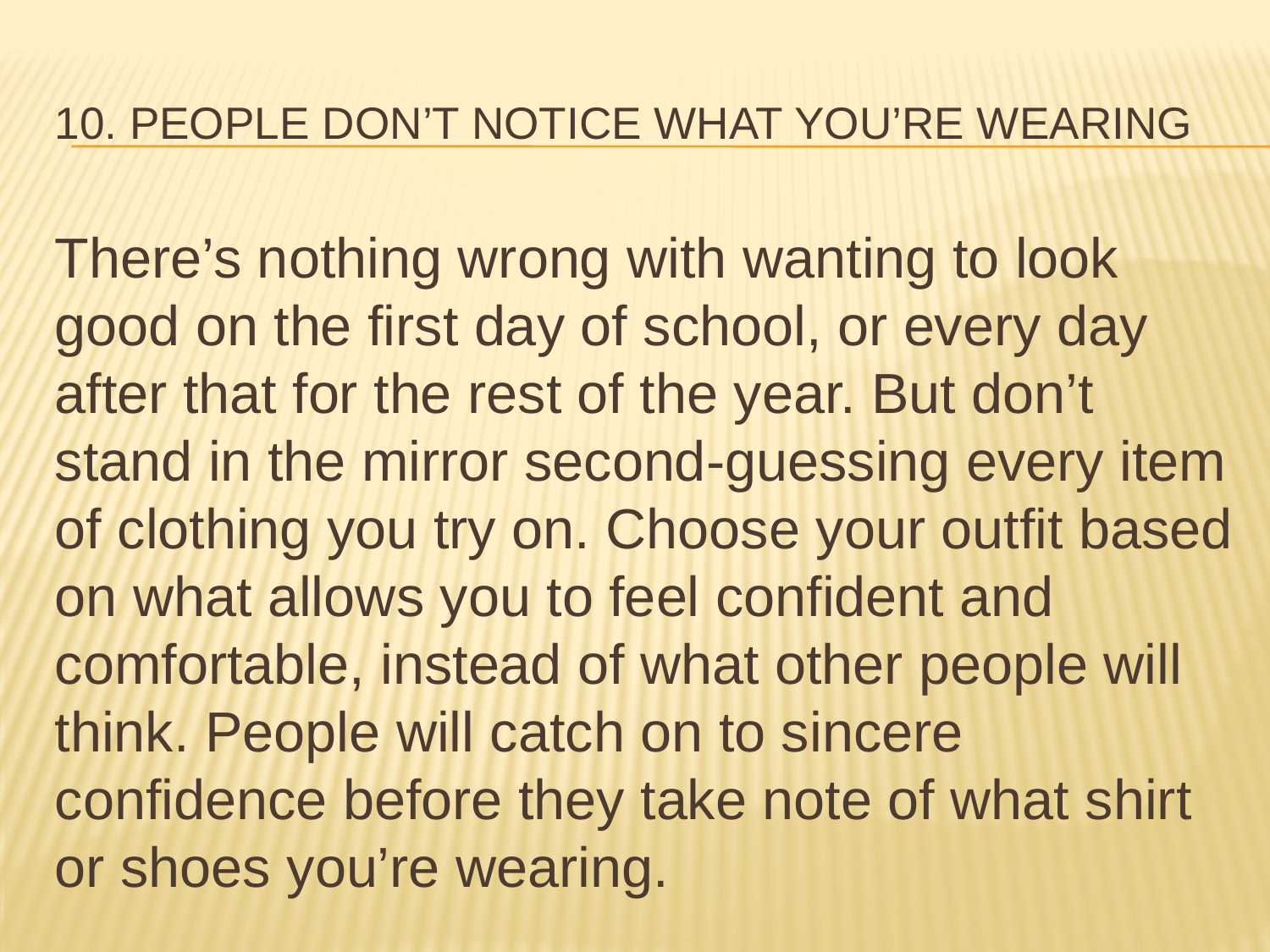

# 10. people don’t notice what you’re wearing
There’s nothing wrong with wanting to look good on the first day of school, or every day after that for the rest of the year. But don’t stand in the mirror second-guessing every item of clothing you try on. Choose your outfit based on what allows you to feel confident and comfortable, instead of what other people will think. People will catch on to sincere confidence before they take note of what shirt or shoes you’re wearing.